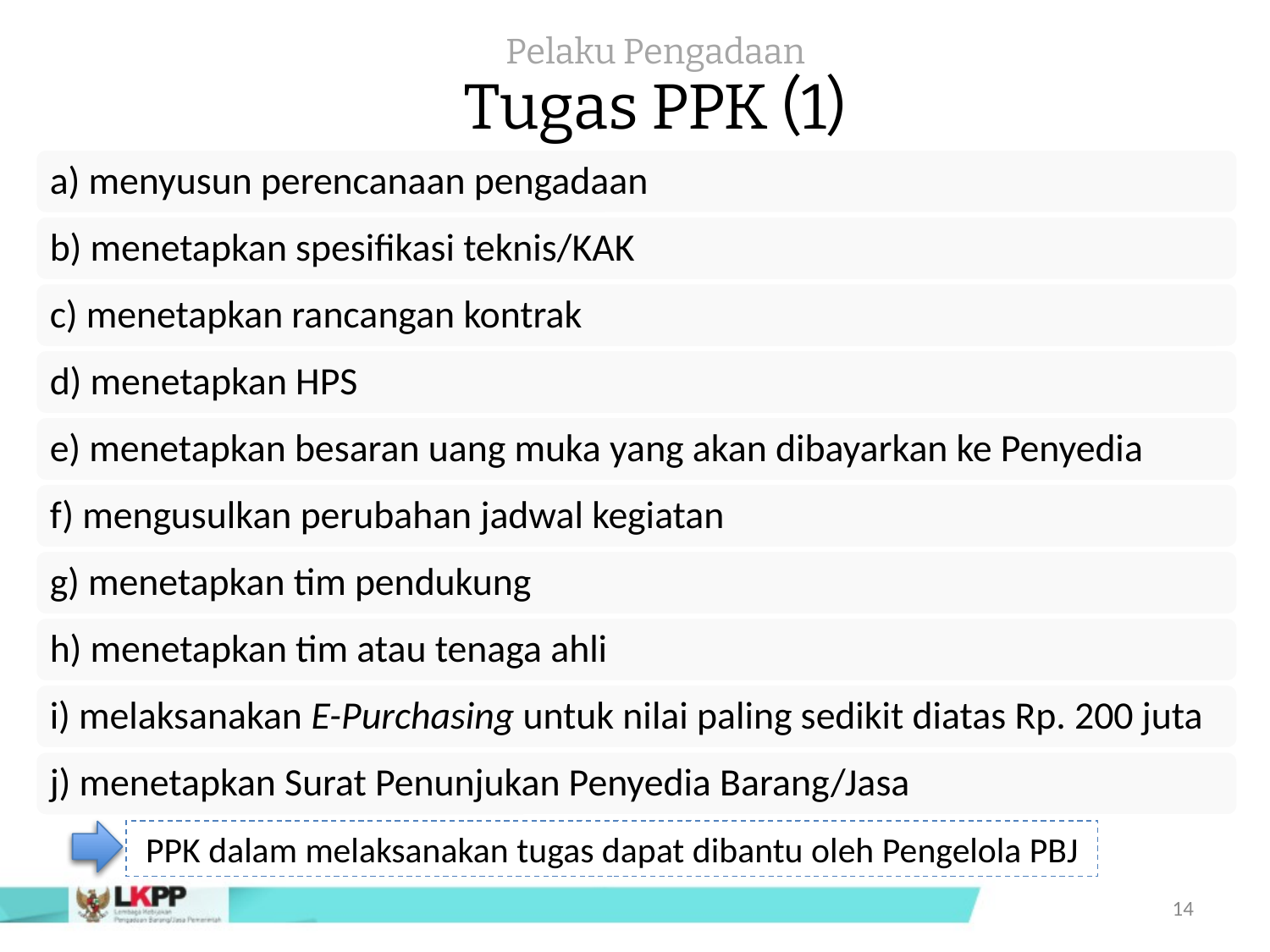

Pelaku Pengadaan
Tugas PPK (1)

a) menyusun perencanaan pengadaan

b) menetapkan spesifikasi teknis/KAK

c) menetapkan rancangan kontrak

d) menetapkan HPS

e) menetapkan besaran uang muka yang akan dibayarkan ke Penyedia

f) mengusulkan perubahan jadwal kegiatan

g) menetapkan tim pendukung

h) menetapkan tim atau tenaga ahli

i) melaksanakan E-Purchasing untuk nilai paling sedikit diatas Rp. 200 juta

j) menetapkan Surat Penunjukan Penyedia Barang/Jasa
PPK dalam melaksanakan tugas dapat dibantu oleh Pengelola PBJ
PPK dalam melaksanakan tugas dapat dibantu oleh Pengelola PBJ

14